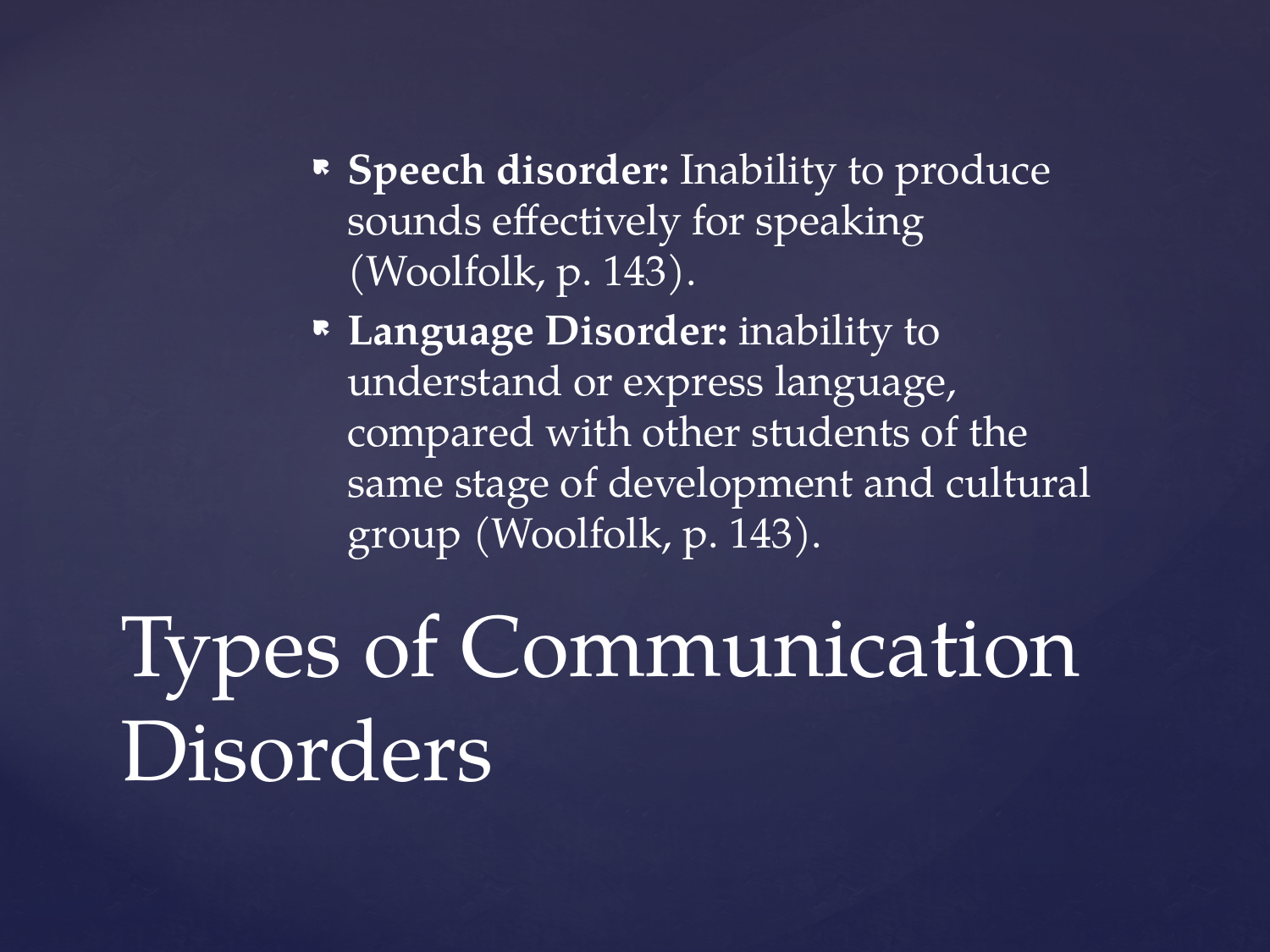

Speech disorder: Inability to produce sounds effectively for speaking (Woolfolk, p. 143).
Language Disorder: inability to understand or express language, compared with other students of the same stage of development and cultural group (Woolfolk, p. 143).
# Types of Communication Disorders